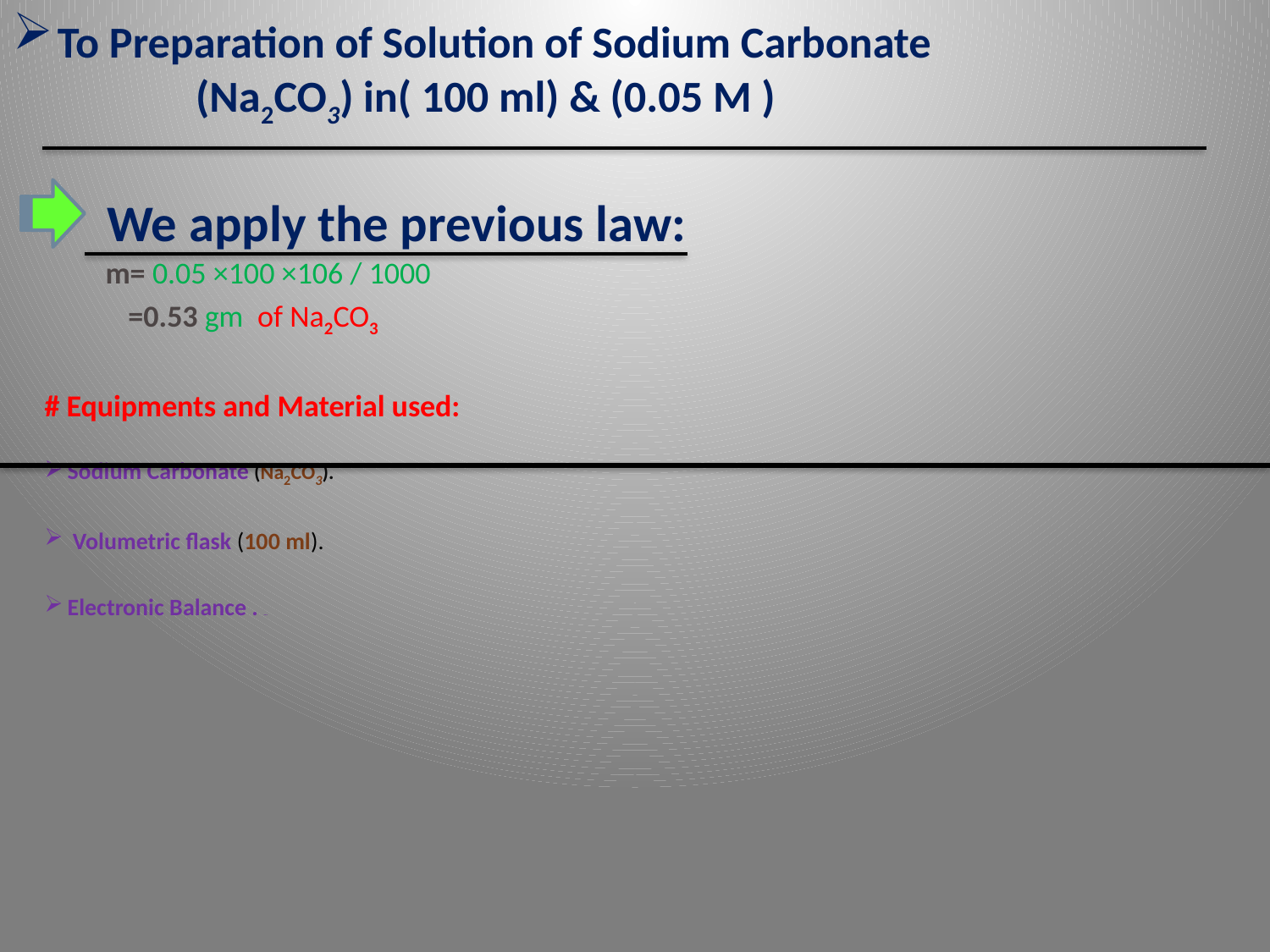

To Preparation of Solution of Sodium Carbonate
                (Na2CO3) in( 100 ml) & (0.05 M )
      We apply the previous law:

        m= 0.05 ×100 ×106 / 1000
            =0.53 gm  of Na2CO3

# Equipments and Material used:

Sodium Carbonate (Na2CO3).

 Volumetric flask (100 ml).

Electronic Balance . …